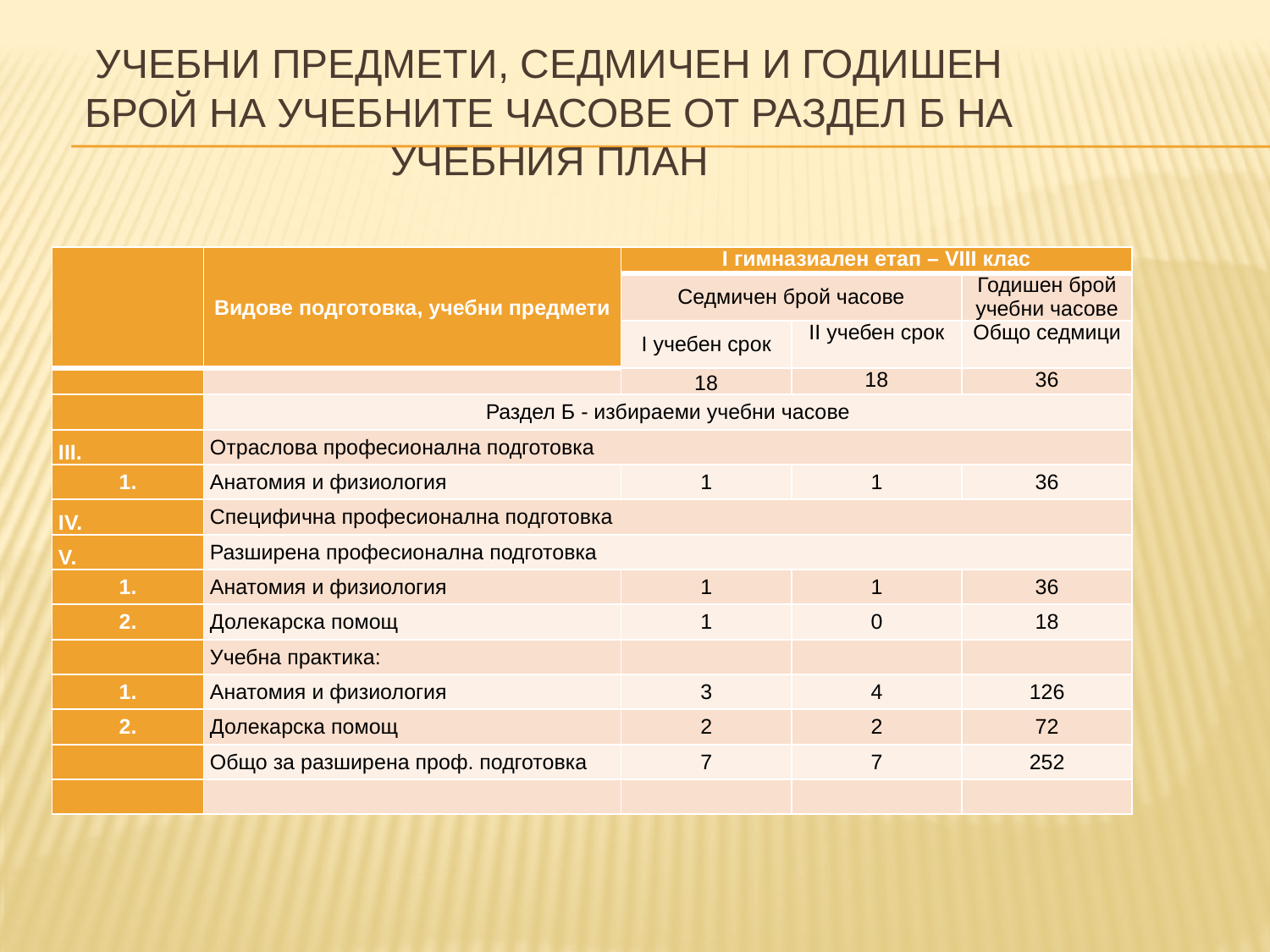

# УЧЕБНИ ПРЕДМЕТИ, СЕДМИЧЕН И ГОДИШЕН БРОЙ НА УЧЕБНИТЕ ЧАСОВЕ от раздел б на учебния план
|  | Видове подготовка, учебни предмети | I гимназиален етап – VІІІ клас |  |  |
| --- | --- | --- | --- | --- |
|  |  | Седмичен брой часове |  | Годишен брой учебни часове |
|  |  | I учебен срок | II учебен срок | Общо седмици |
|  |  | 18 | 18 | 36 |
|  | Раздел Б - избираеми учебни часове |  |  |  |
| III. | Отраслова професионална подготовка |  |  |  |
| 1. | Анатомия и физиология | 1 | 1 | 36 |
| IV. | Специфична професионална подготовка |  |  |  |
| V. | Разширена професионална подготовка |  |  |  |
| 1. | Анатомия и физиология | 1 | 1 | 36 |
| 2. | Долекарска помощ | 1 | 0 | 18 |
|  | Учебна практика: |  |  |  |
| 1. | Анатомия и физиология | 3 | 4 | 126 |
| 2. | Долекарска помощ | 2 | 2 | 72 |
|  | Общо за разширена проф. подготовка | 7 | 7 | 252 |
|  |  |  |  |  |